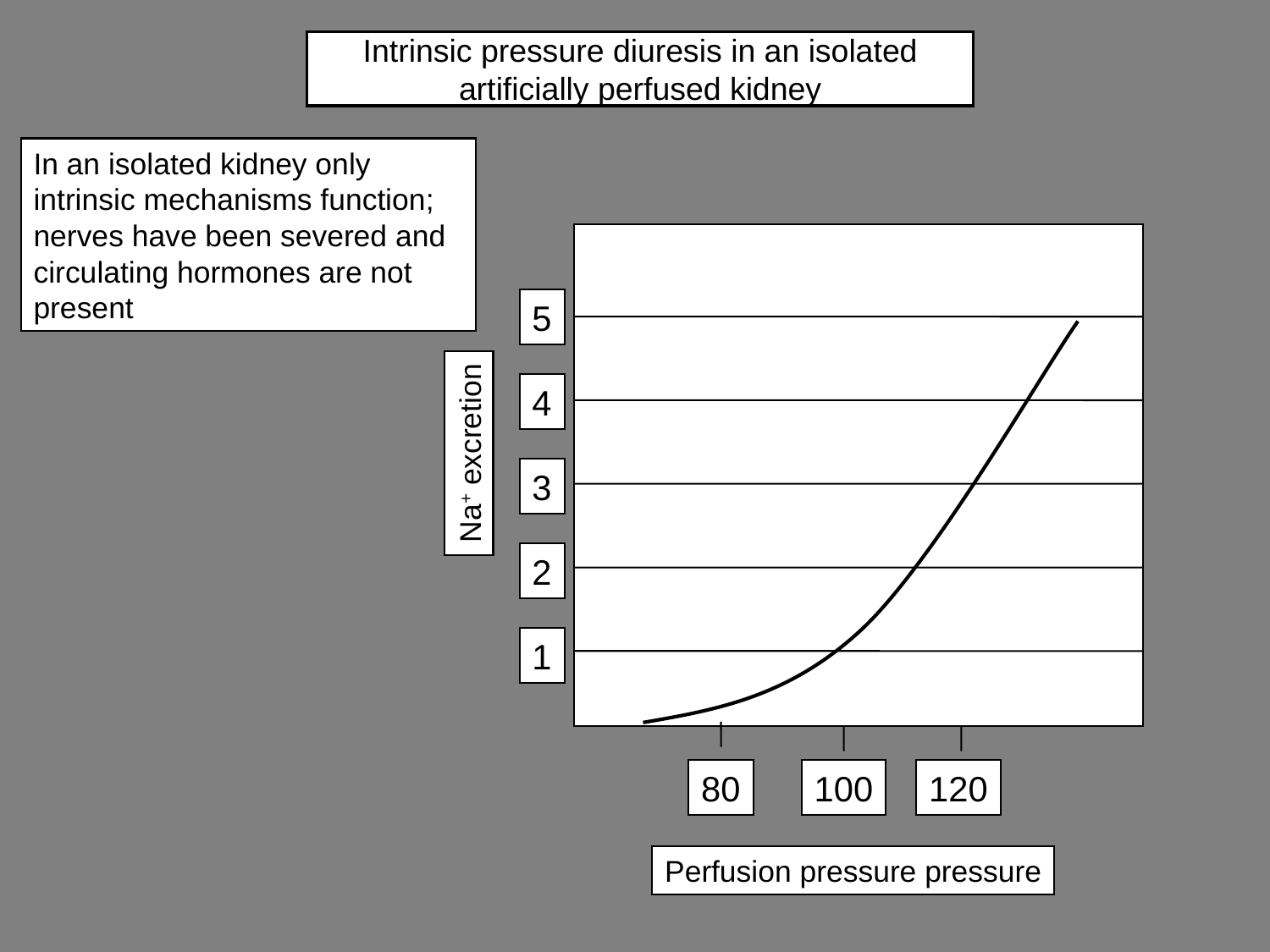

# Intrinsic pressure diuresis in an isolated artificially perfused kidney
In an isolated kidney only intrinsic mechanisms function; nerves have been severed and circulating hormones are not present

5

4

Na+ excretion
3

2

1

100
120
80
Perfusion pressure pressure